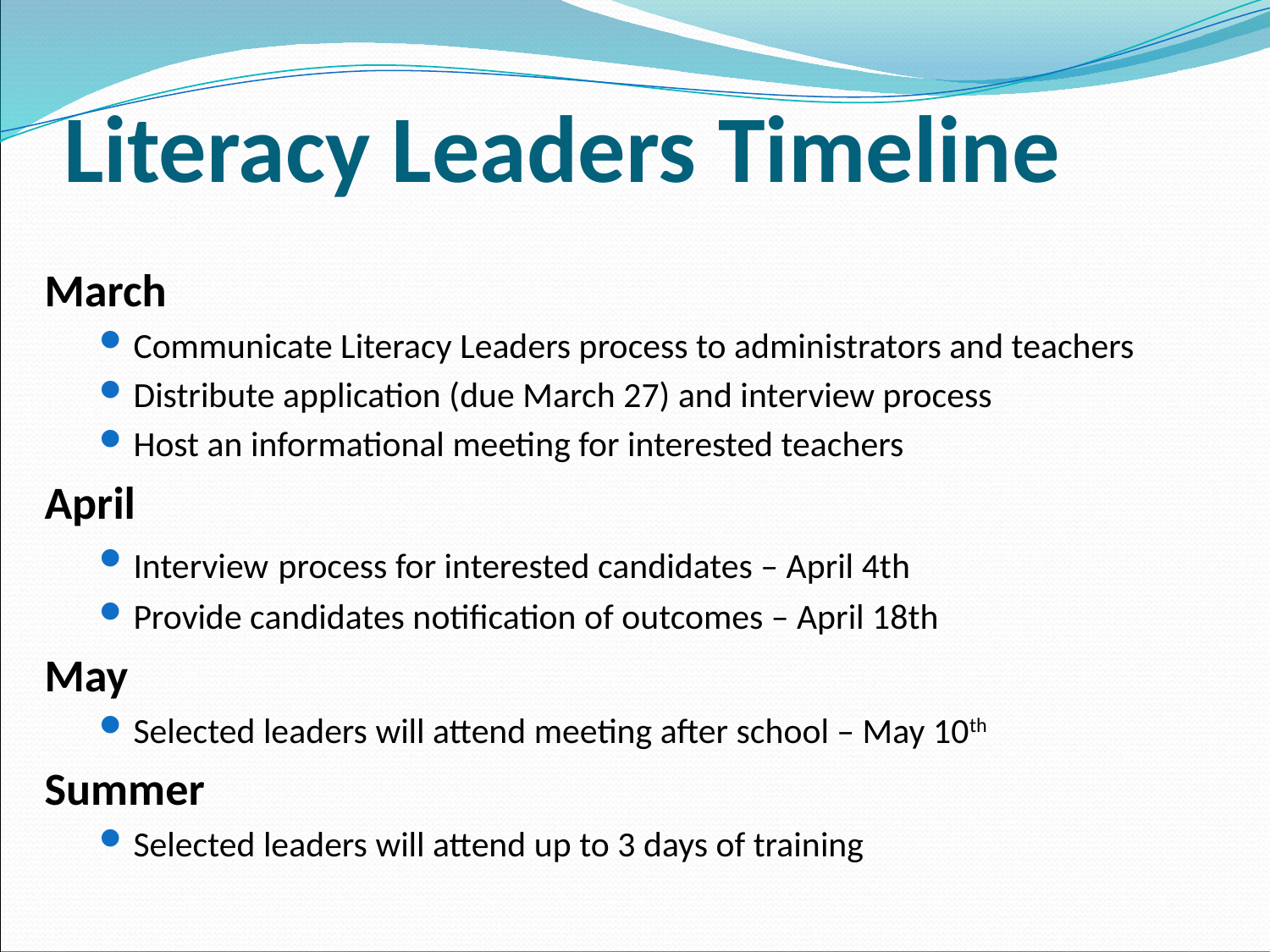

# Literacy Leaders Timeline

March
Communicate Literacy Leaders process to administrators and teachers
Distribute application (due March 27) and interview process
Host an informational meeting for interested teachers
April
Interview process for interested candidates – April 4th
Provide candidates notification of outcomes – April 18th
May
Selected leaders will attend meeting after school – May 10th
Summer
Selected leaders will attend up to 3 days of training